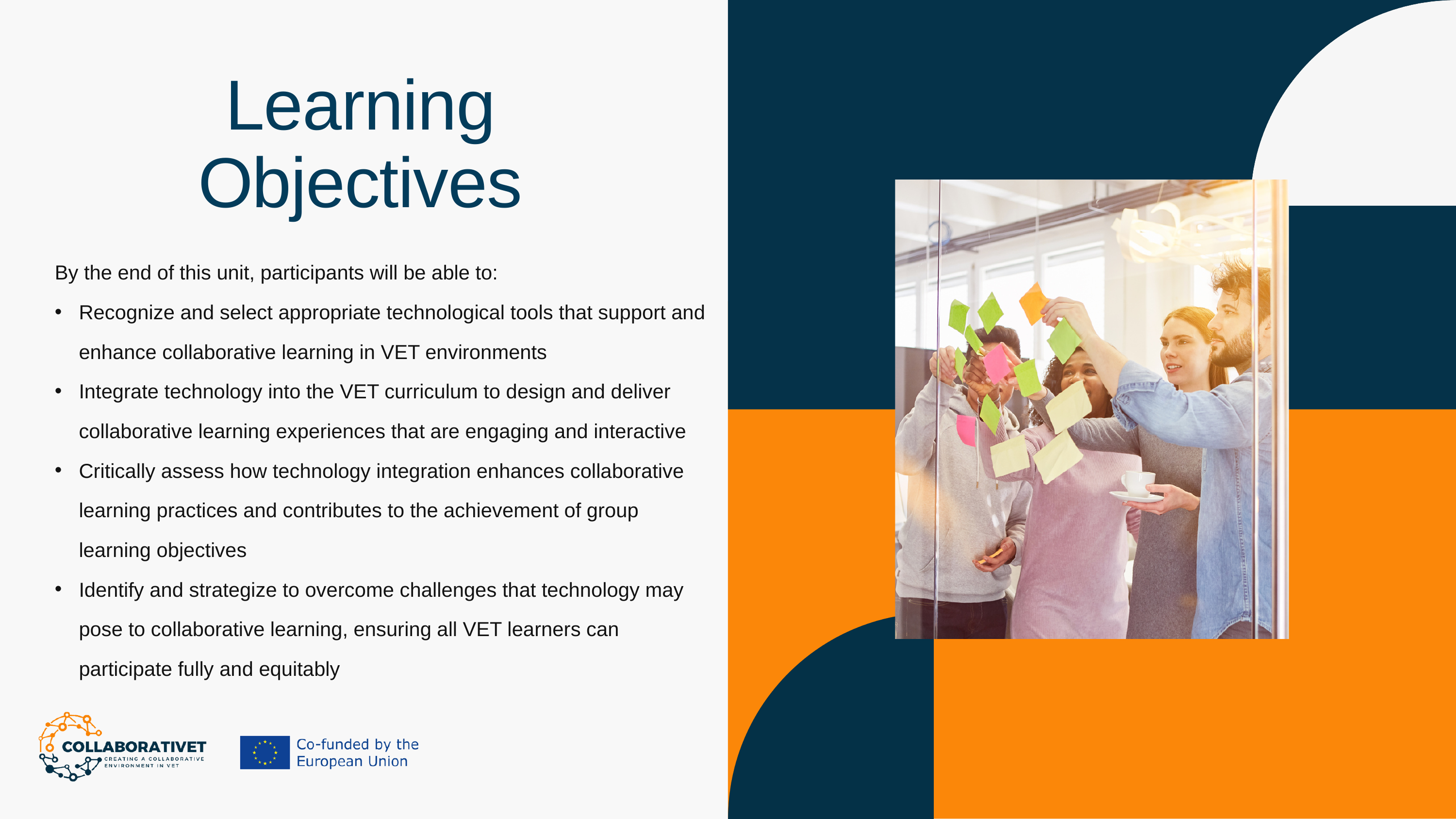

Learning Objectives

By the end of this unit, participants will be able to:
Recognize and select appropriate technological tools that support and enhance collaborative learning in VET environments
Integrate technology into the VET curriculum to design and deliver collaborative learning experiences that are engaging and interactive
Critically assess how technology integration enhances collaborative learning practices and contributes to the achievement of group learning objectives
Identify and strategize to overcome challenges that technology may pose to collaborative learning, ensuring all VET learners can participate fully and equitably